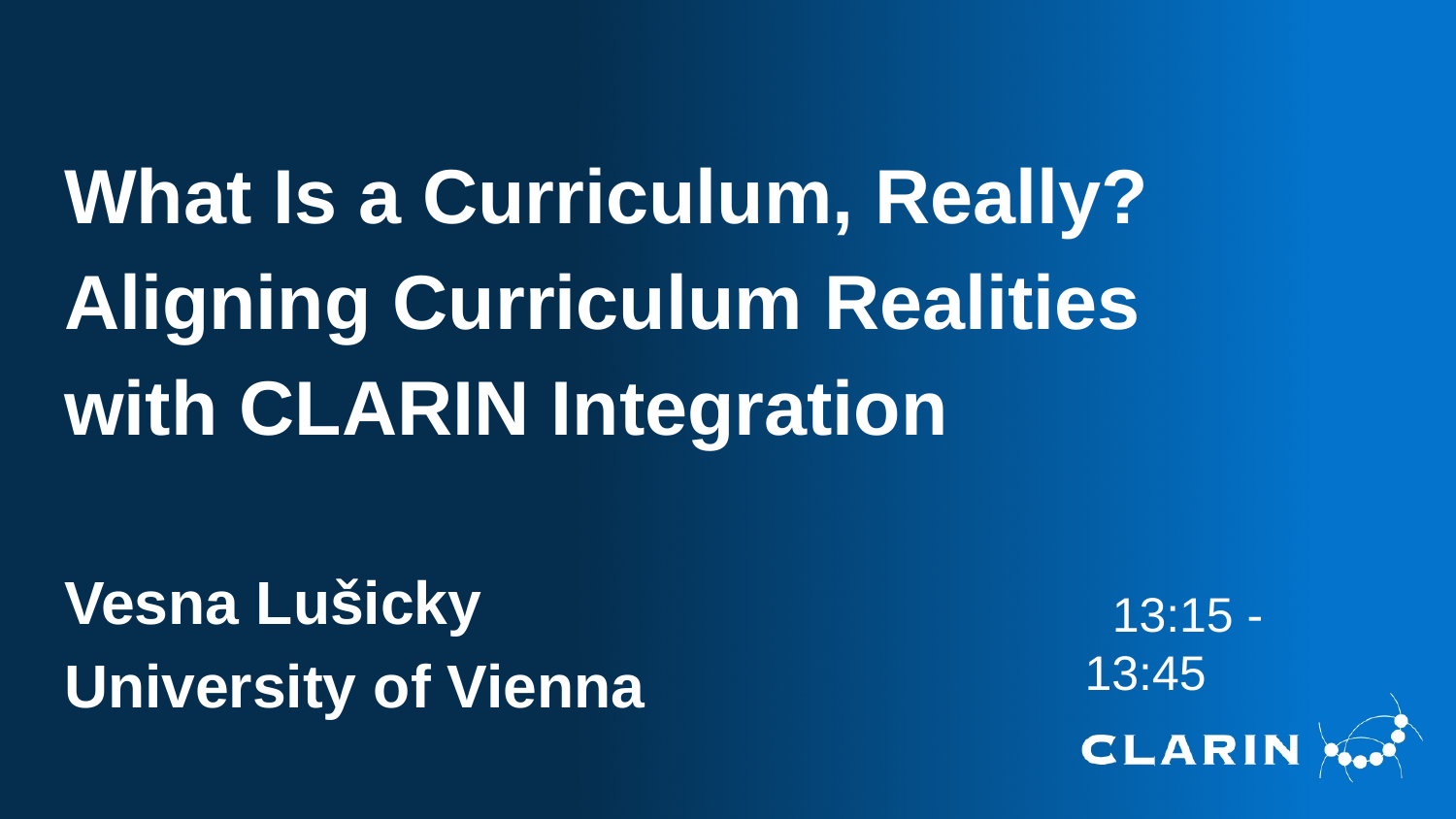

# What Is a Curriculum, Really? Aligning Curriculum Realities with CLARIN Integration
Vesna Lušicky
University of Vienna
  13:15 - 13:45